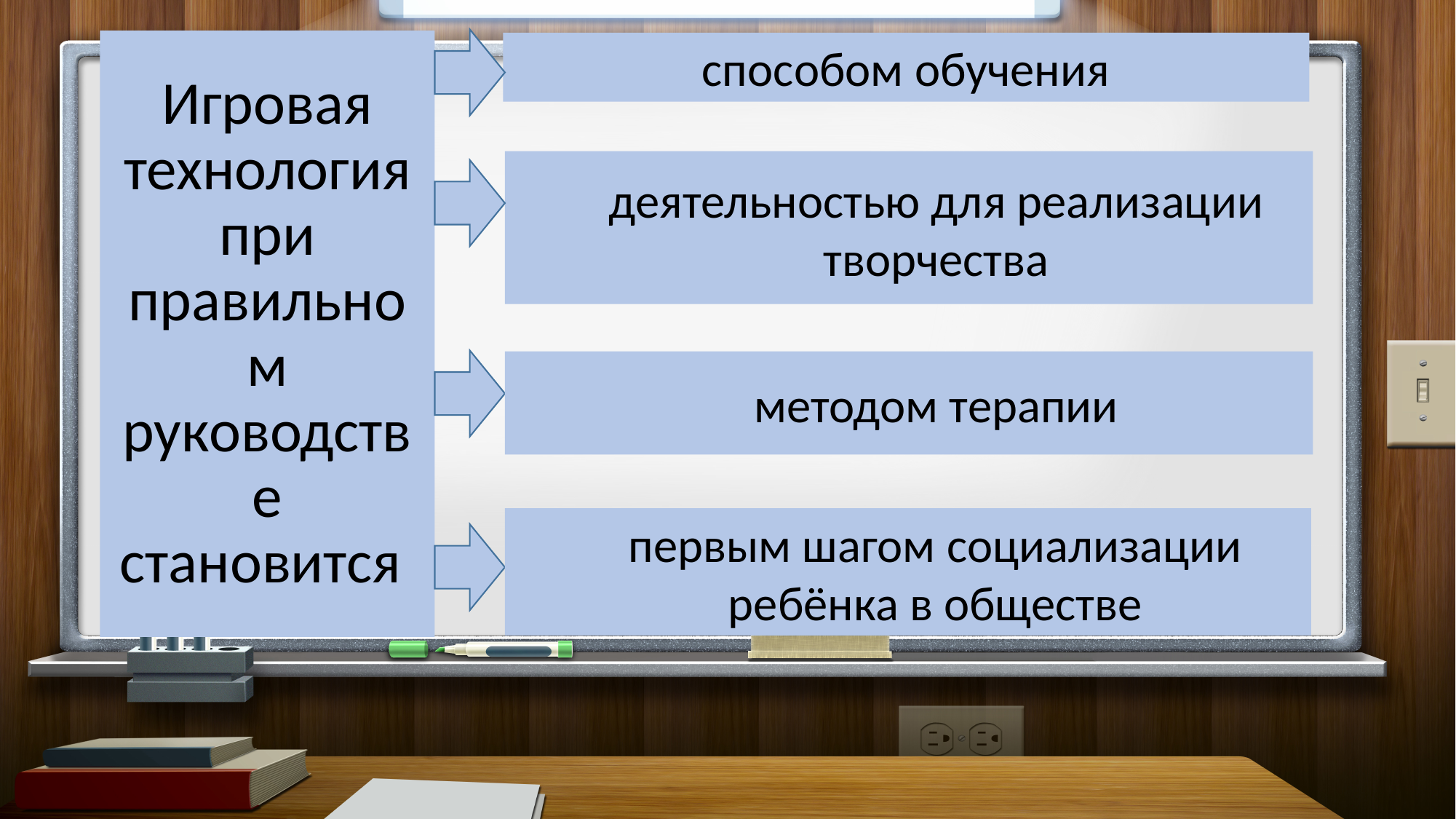

Игровая технология при правильном руководстве становится
способом обучения

деятельностью для реализации творчества

методом терапии

первым шагом социализации ребёнка в обществе